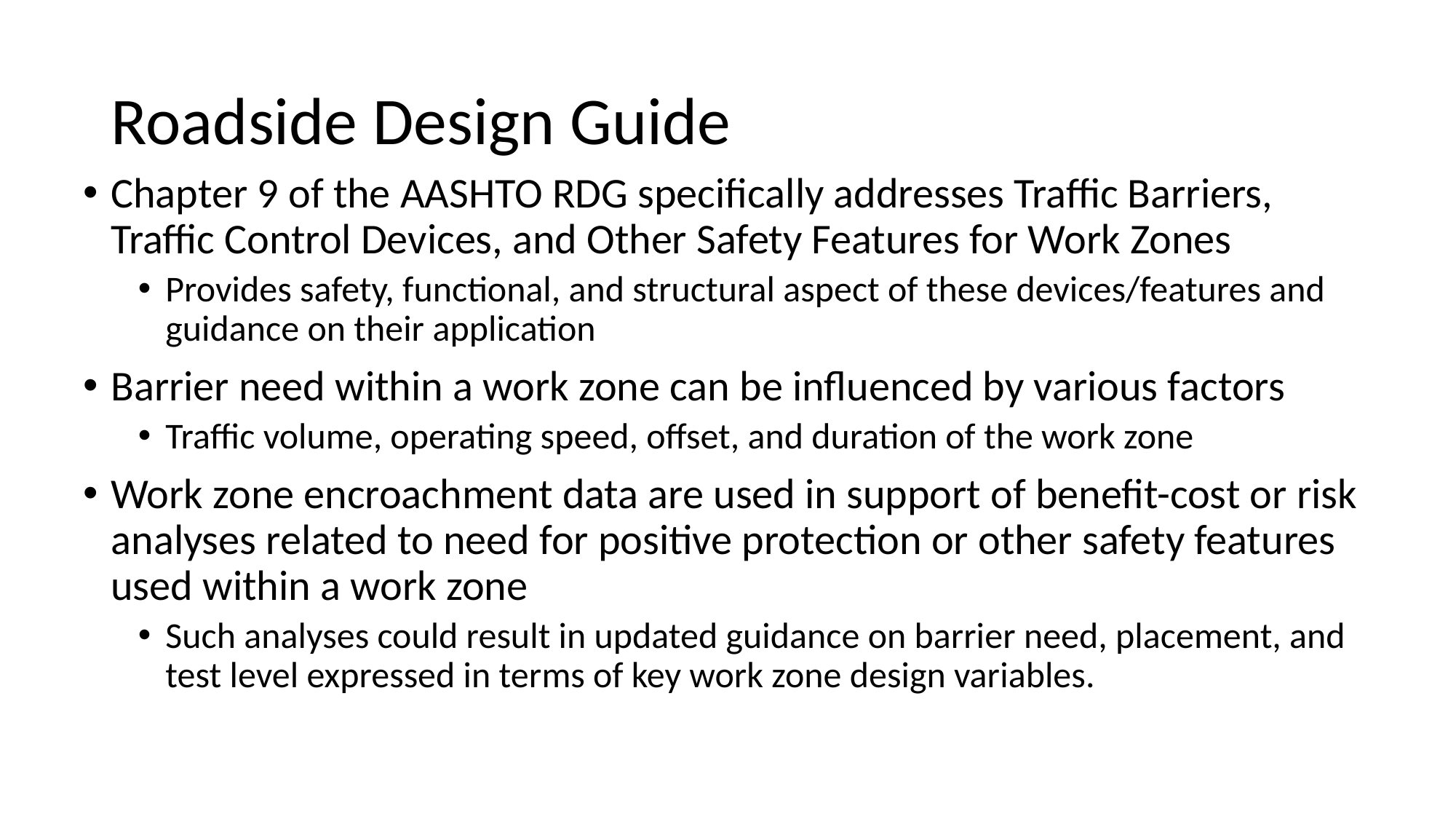

# Roadside Design Guide
Chapter 9 of the AASHTO RDG specifically addresses Traffic Barriers, Traffic Control Devices, and Other Safety Features for Work Zones
Provides safety, functional, and structural aspect of these devices/features and guidance on their application
Barrier need within a work zone can be influenced by various factors
Traffic volume, operating speed, offset, and duration of the work zone
Work zone encroachment data are used in support of benefit-cost or risk analyses related to need for positive protection or other safety features used within a work zone
Such analyses could result in updated guidance on barrier need, placement, and test level expressed in terms of key work zone design variables.
56